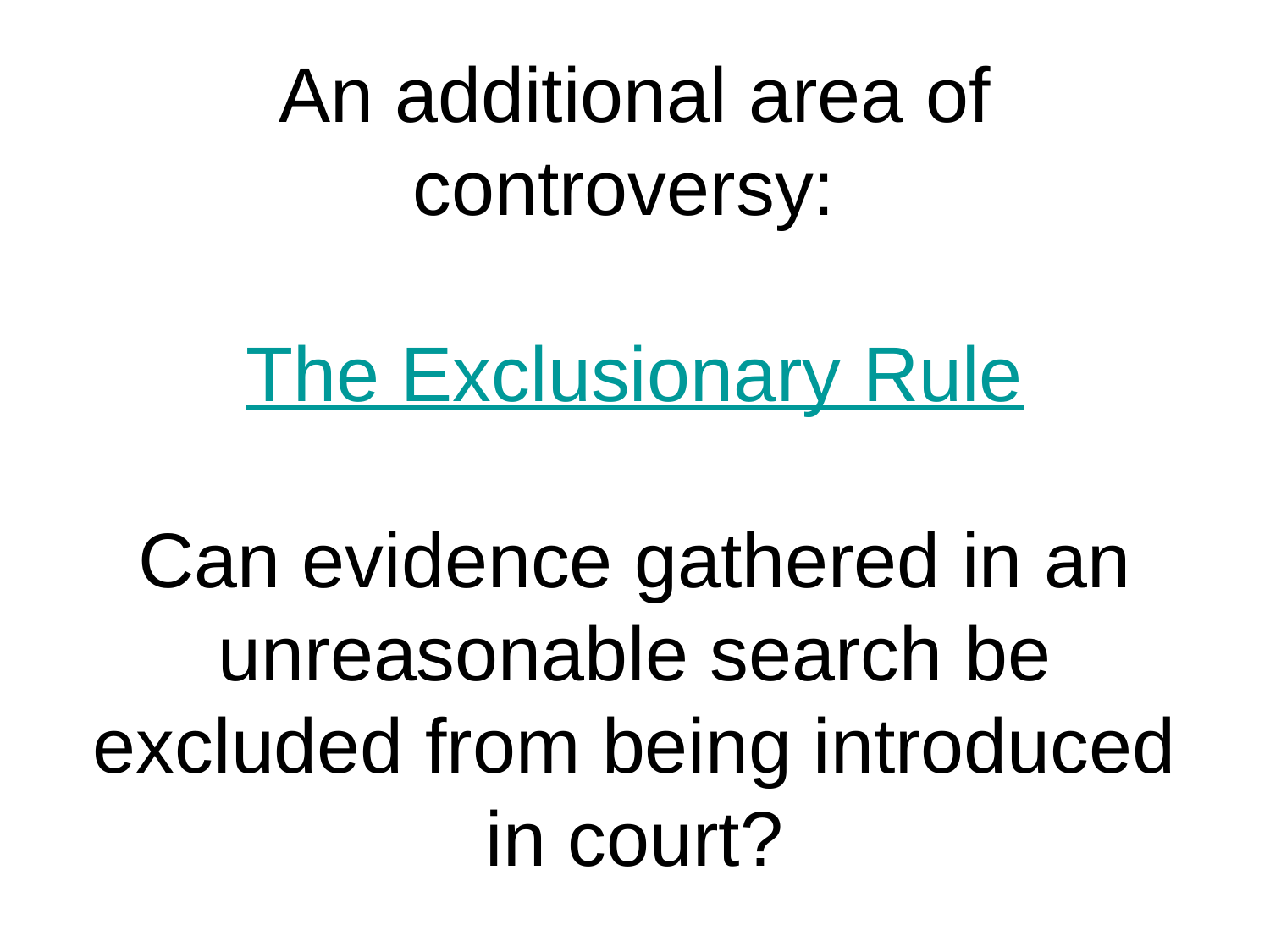

# An additional area of controversy: The Exclusionary Rule Can evidence gathered in an unreasonable search be excluded from being introduced in court?